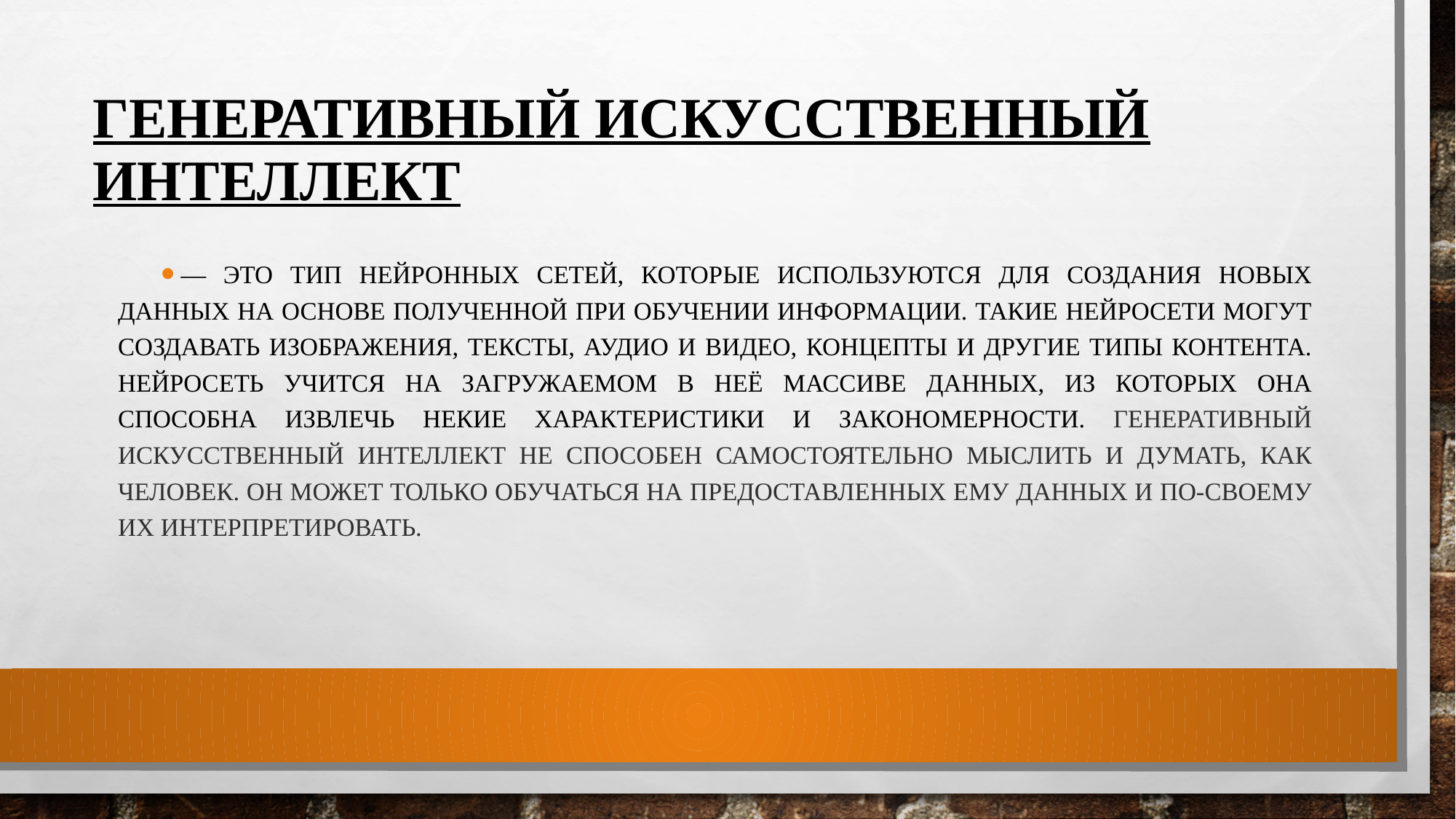

# Генеративный искусственный интеллект
— это тип нейронных сетей, которые используются для создания новых данных на основе полученной при обучении информации. Такие нейросети могут создавать изображения, тексты, аудио и видео, концепты и другие типы контента. Нейросеть учится на загружаемом в неё массиве данных, из которых она способна извлечь некие характеристики и закономерности. Генеративный искусственный интеллект не способен самостоятельно мыслить и думать, как человек. Он может только обучаться на предоставленных ему данных и по-своему их интерпретировать.